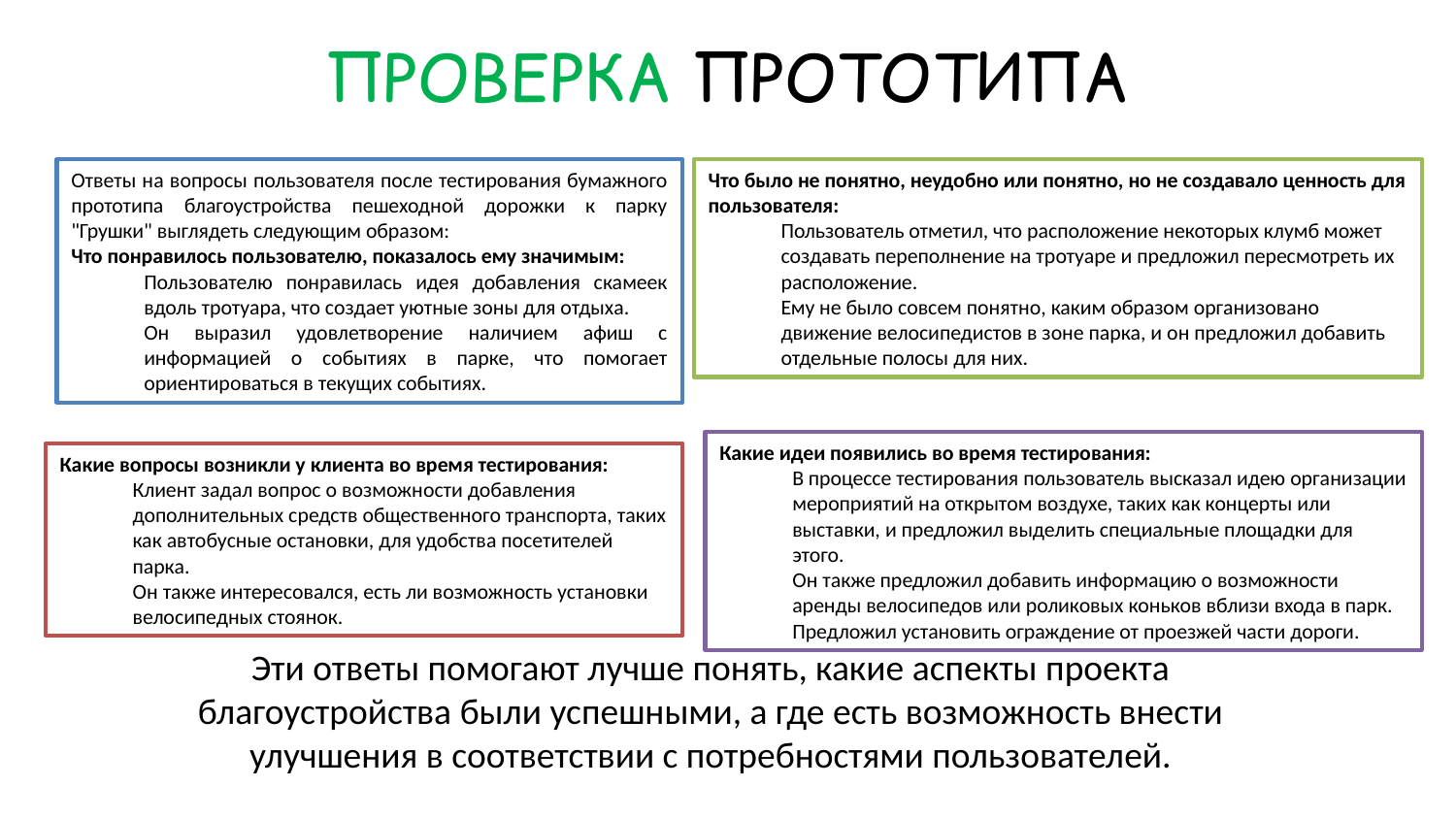

# ПРОВЕРКА ПРОТОТИПА
Ответы на вопросы пользователя после тестирования бумажного прототипа благоустройства пешеходной дорожки к парку "Грушки" выглядеть следующим образом:
Что понравилось пользователю, показалось ему значимым:
Пользователю понравилась идея добавления скамеек вдоль тротуара, что создает уютные зоны для отдыха.
Он выразил удовлетворение наличием афиш с информацией о событиях в парке, что помогает ориентироваться в текущих событиях.
Что было не понятно, неудобно или понятно, но не создавало ценность для пользователя:
Пользователь отметил, что расположение некоторых клумб может создавать переполнение на тротуаре и предложил пересмотреть их расположение.
Ему не было совсем понятно, каким образом организовано движение велосипедистов в зоне парка, и он предложил добавить отдельные полосы для них.
Какие идеи появились во время тестирования:
В процессе тестирования пользователь высказал идею организации мероприятий на открытом воздухе, таких как концерты или выставки, и предложил выделить специальные площадки для этого.
Он также предложил добавить информацию о возможности аренды велосипедов или роликовых коньков вблизи входа в парк.
Предложил установить ограждение от проезжей части дороги.
Какие вопросы возникли у клиента во время тестирования:
Клиент задал вопрос о возможности добавления дополнительных средств общественного транспорта, таких как автобусные остановки, для удобства посетителей парка.
Он также интересовался, есть ли возможность установки велосипедных стоянок.
Эти ответы помогают лучше понять, какие аспекты проекта благоустройства были успешными, а где есть возможность внести улучшения в соответствии с потребностями пользователей.